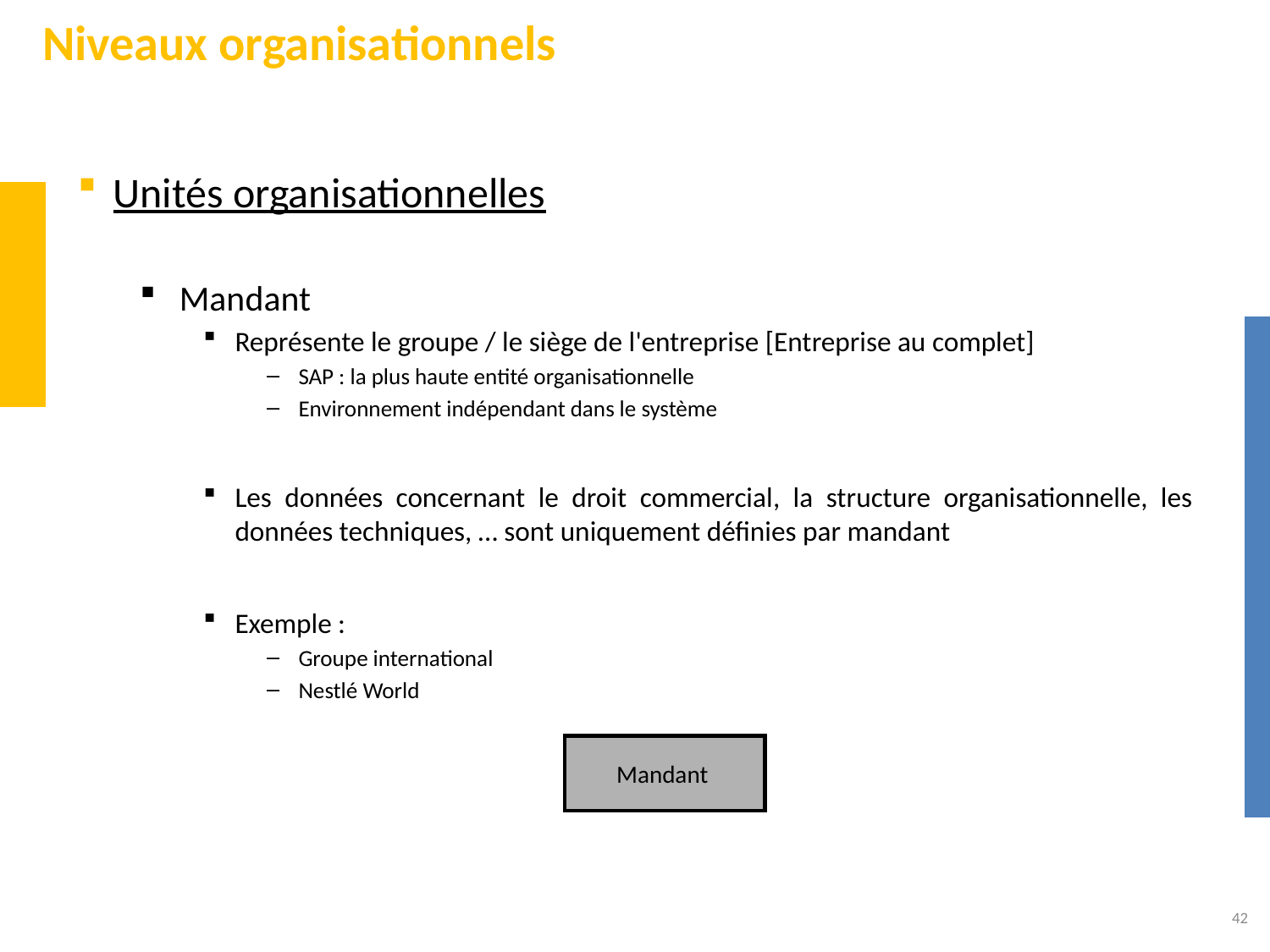

# Niveaux organisationnels
Unités organisationnelles

Mandant
Représente le groupe / le siège de l'entreprise [Entreprise au complet]
SAP : la plus haute entité organisationnelle
Environnement indépendant dans le système

Les données concernant le droit commercial, la structure organisationnelle, les données techniques, … sont uniquement définies par mandant

Exemple :
Groupe international
Nestlé World

Mandant
42